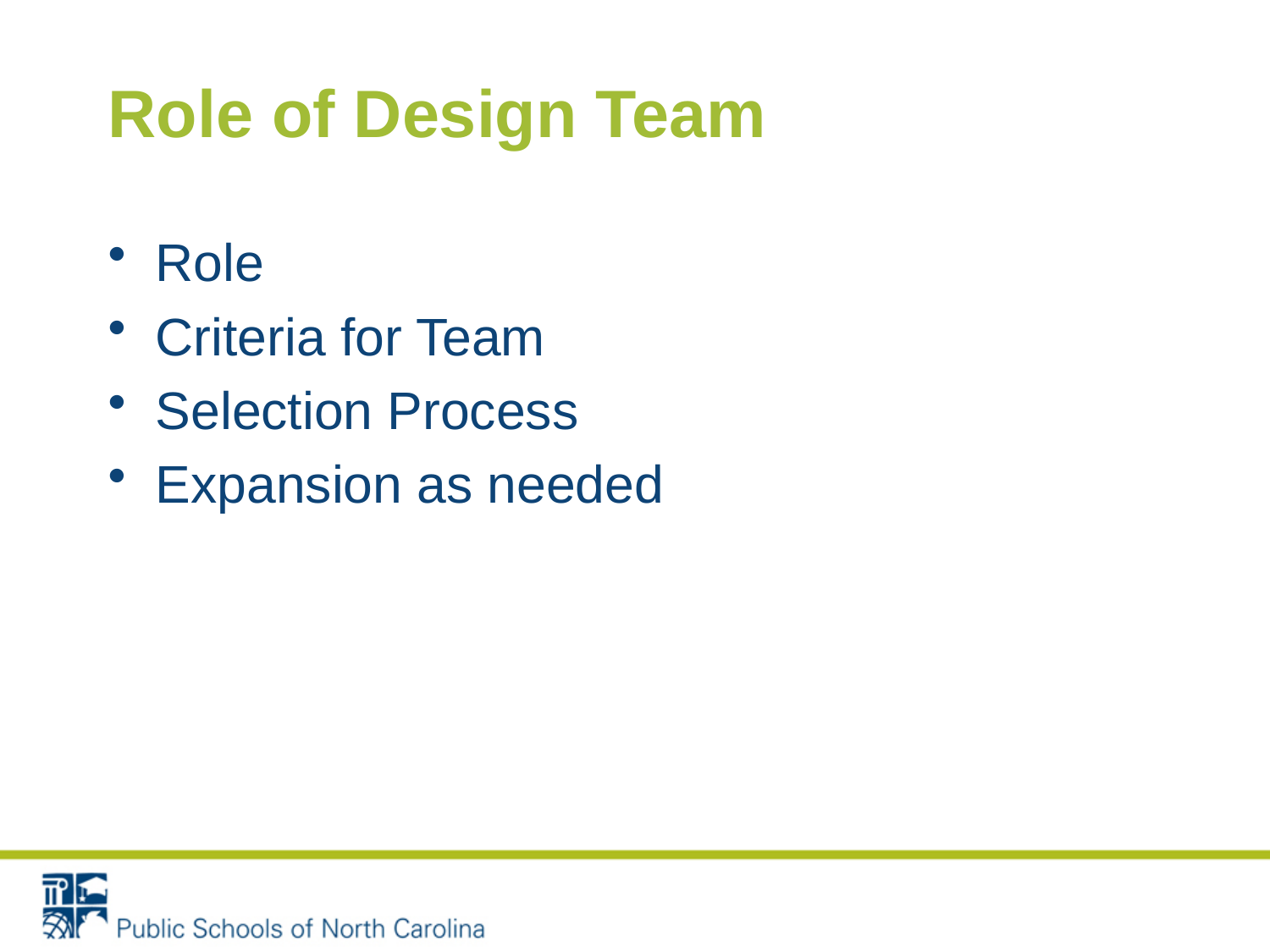

# Role of Design Team
Role
Criteria for Team
Selection Process
Expansion as needed